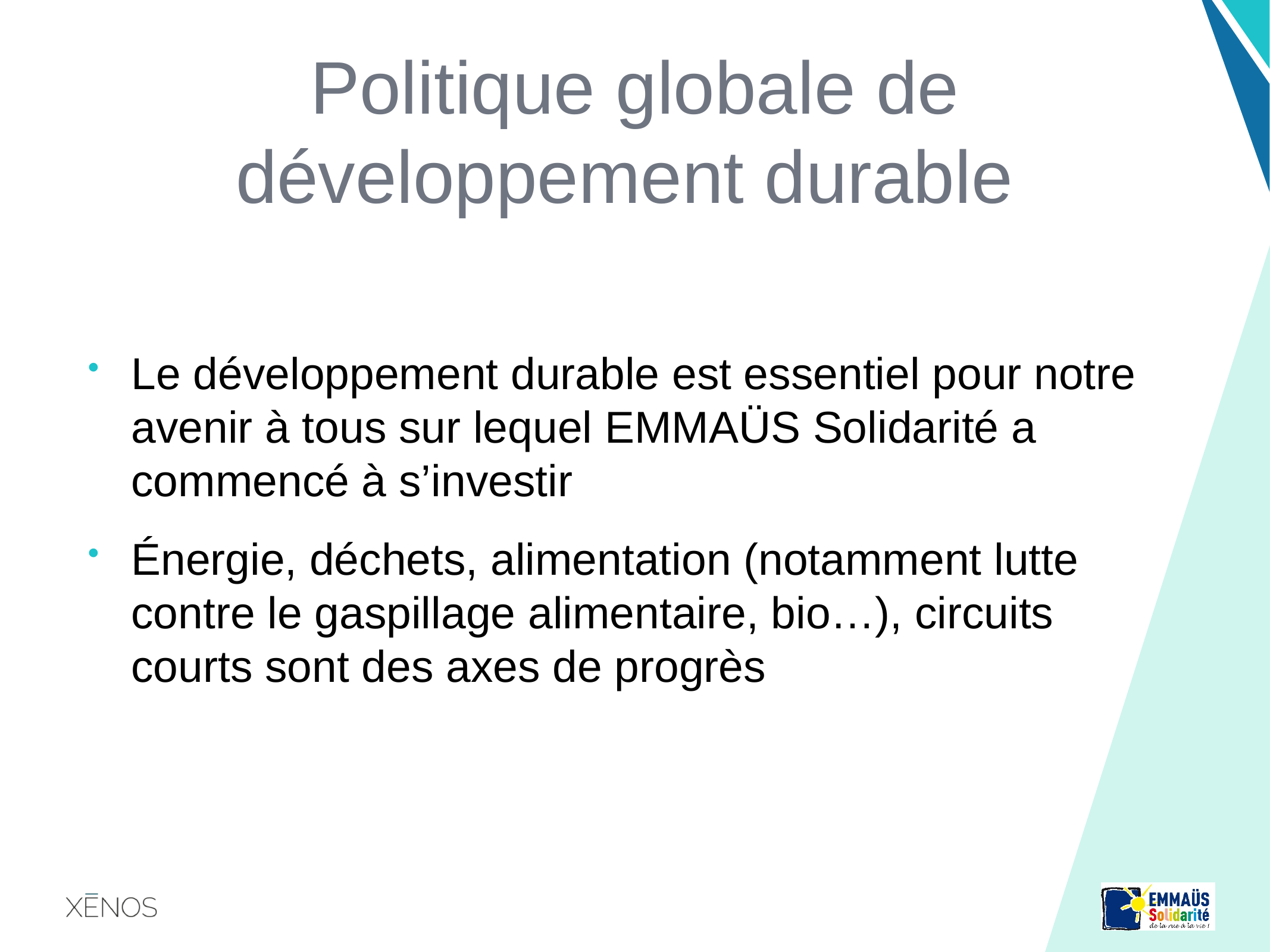

# Politique globale de développement durable

Le développement durable est essentiel pour notre avenir à tous sur lequel EMMAÜS Solidarité a commencé à s’investir
Énergie, déchets, alimentation (notamment lutte contre le gaspillage alimentaire, bio…), circuits courts sont des axes de progrès